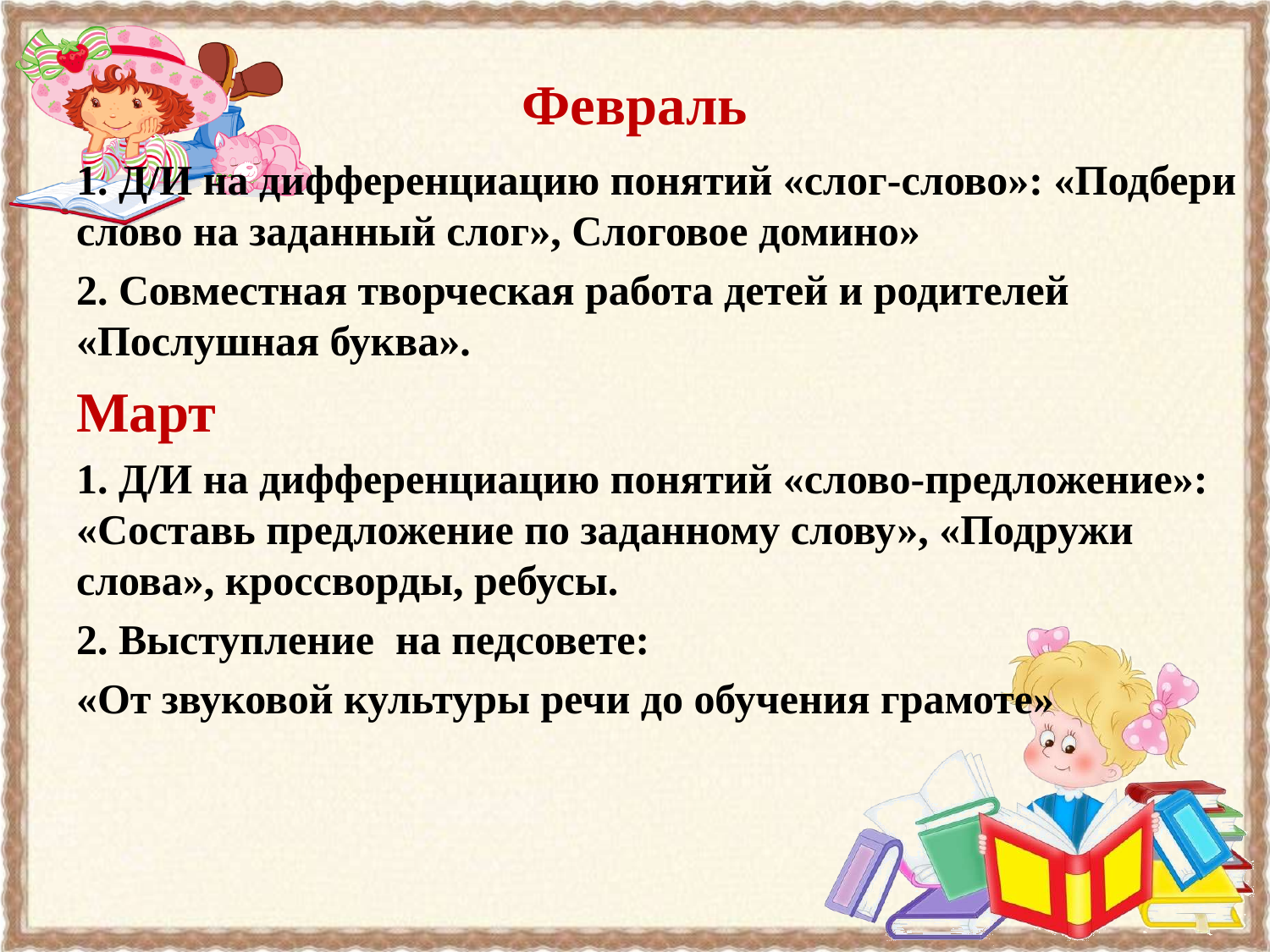

# Февраль
1. Д/И на дифференциацию понятий «слог-слово»: «Подбери слово на заданный слог», Слоговое домино»
2. Совместная творческая работа детей и родителей «Послушная буква».
Март
1. Д/И на дифференциацию понятий «слово-предложение»: «Составь предложение по заданному слову», «Подружи слова», кроссворды, ребусы.
2. Выступление  на педсовете:
«От звуковой культуры речи до обучения грамоте»